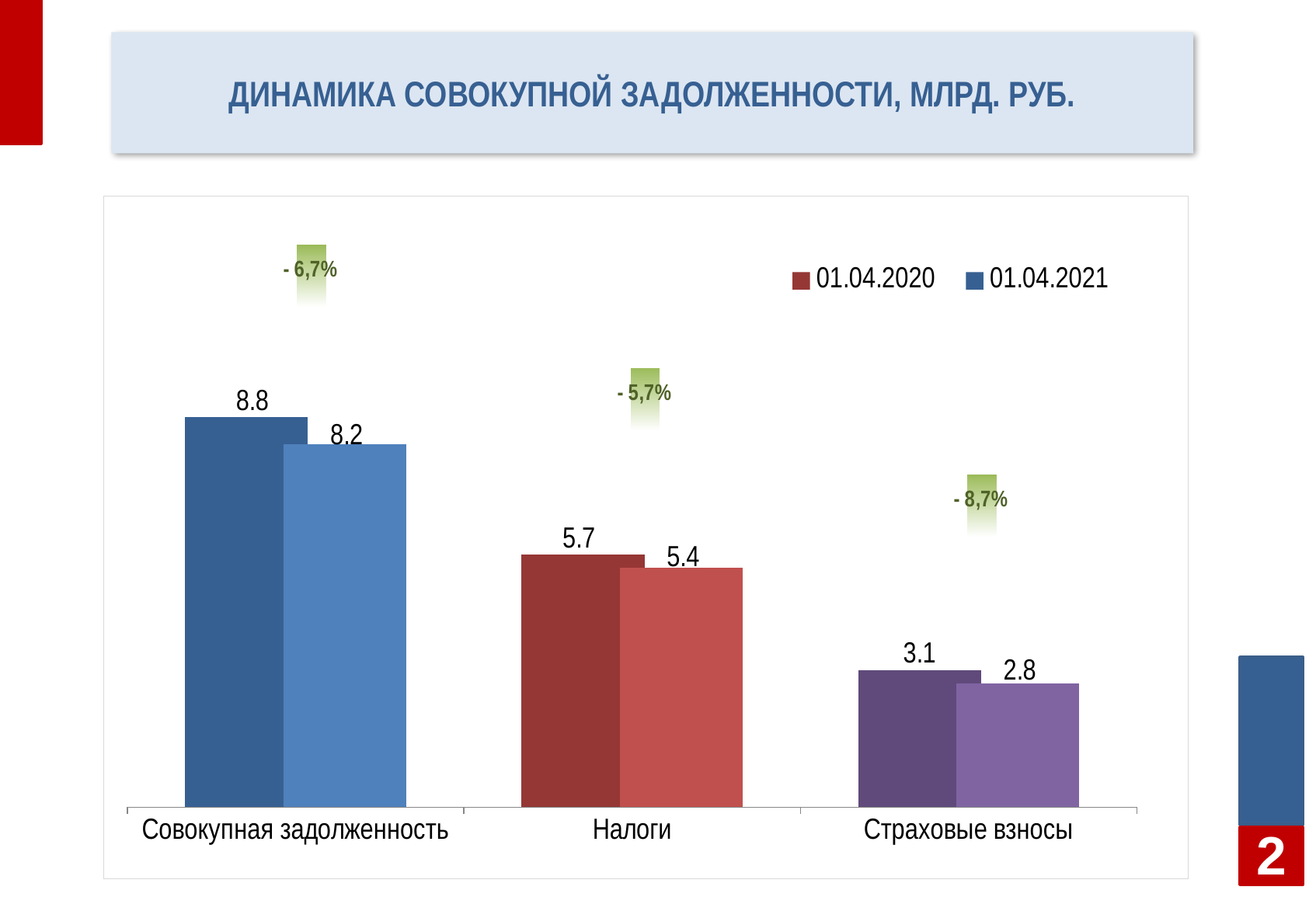

# Динамика совокупной задолженности, млрд. руб.

### Chart

| Category | 01.04.2020 | 01.04.2021 |
|---|---|---|
| Совокупная задолженность | 8.8 | 8.2 |
| Налоги | 5.7 | 5.4 |
| Страховые взносы | 3.1 | 2.8 |
2